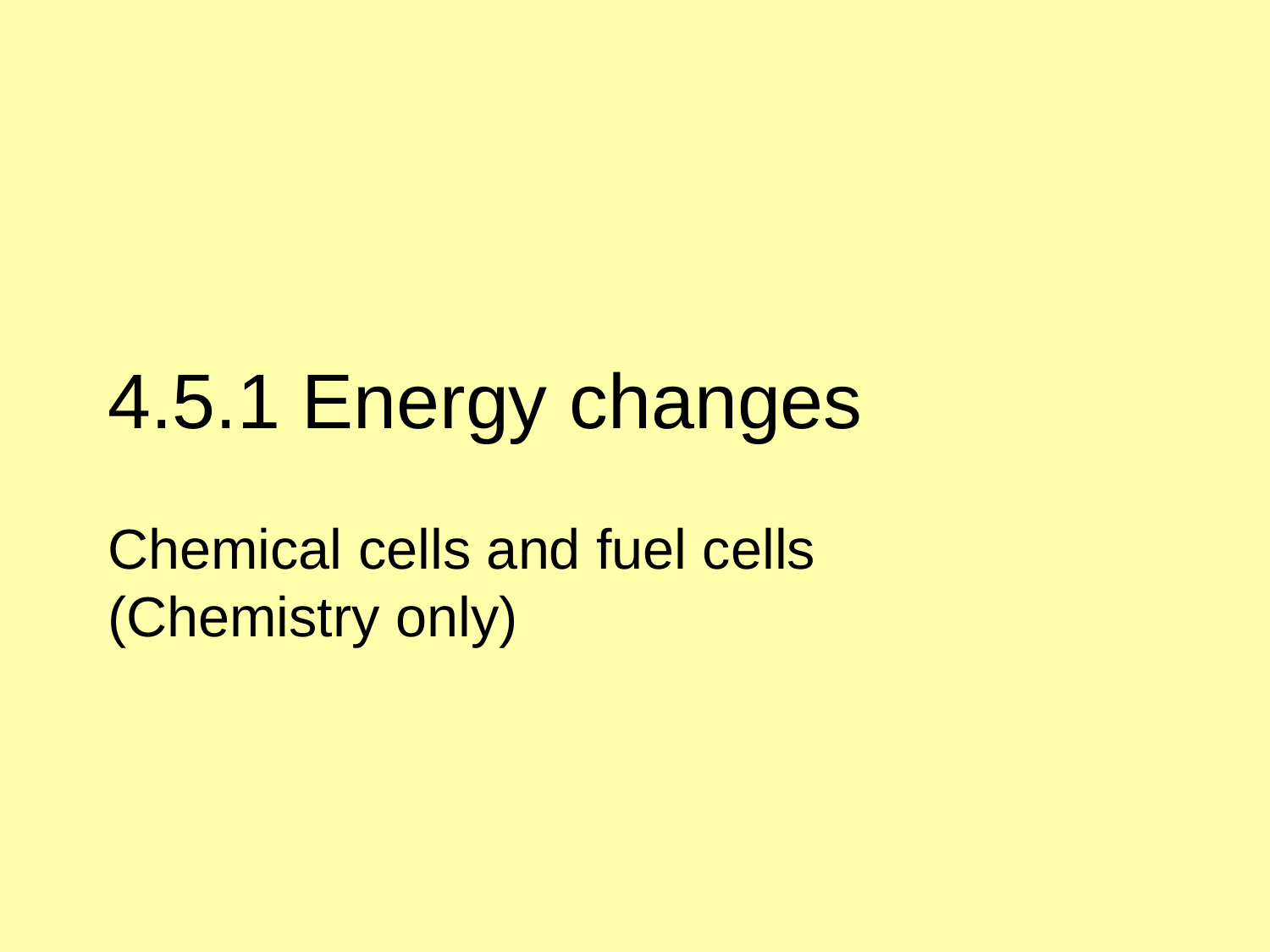

# 4.5.1 Energy changes
Chemical cells and fuel cells (Chemistry only)